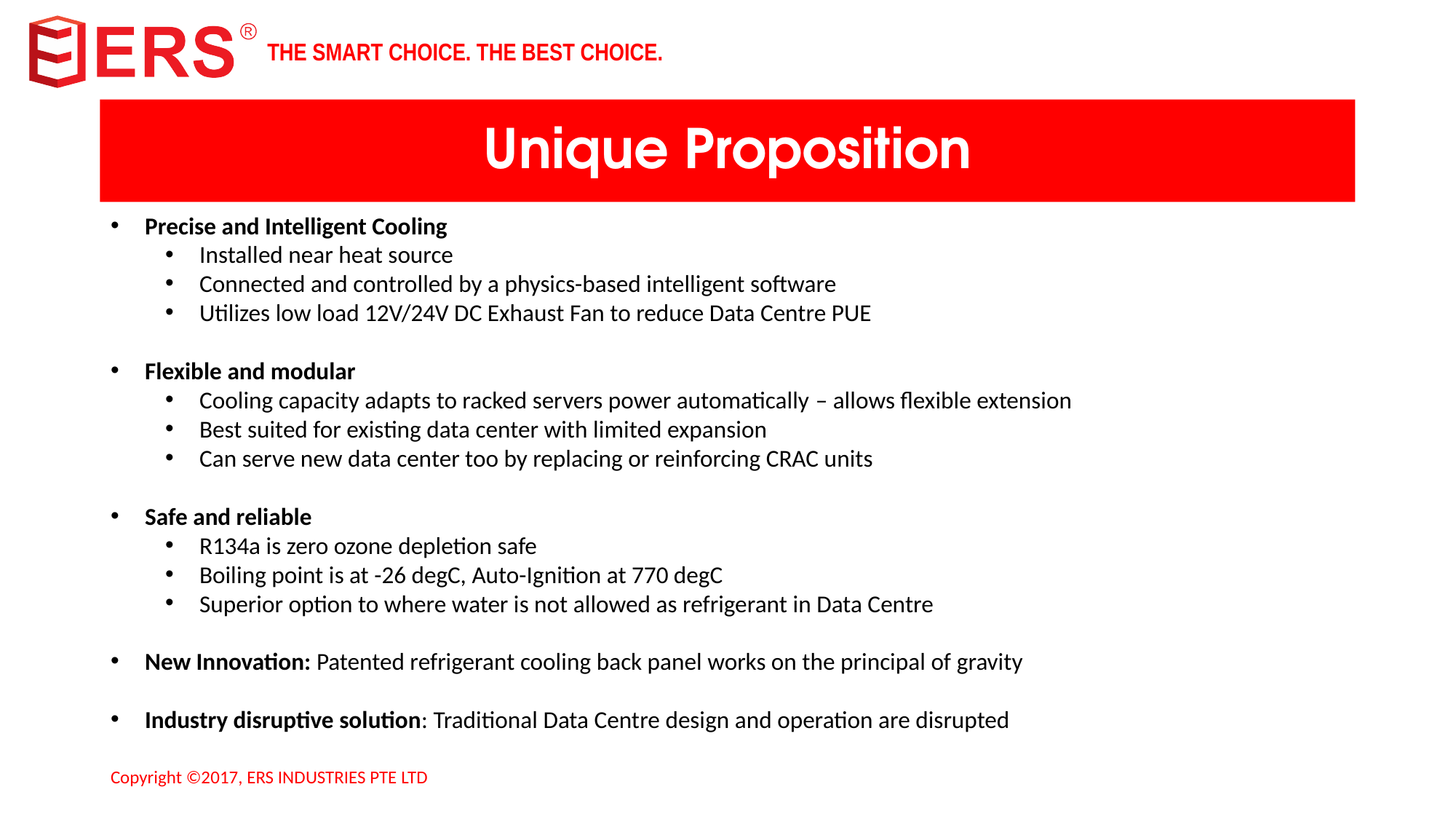

# Unique Proposition
Precise and Intelligent Cooling
Installed near heat source
Connected and controlled by a physics-based intelligent software
Utilizes low load 12V/24V DC Exhaust Fan to reduce Data Centre PUE

Flexible and modular
Cooling capacity adapts to racked servers power automatically – allows flexible extension
Best suited for existing data center with limited expansion
Can serve new data center too by replacing or reinforcing CRAC units

Safe and reliable
R134a is zero ozone depletion safe
Boiling point is at -26 degC, Auto-Ignition at 770 degC
Superior option to where water is not allowed as refrigerant in Data Centre

New Innovation: Patented refrigerant cooling back panel works on the principal of gravity

Industry disruptive solution: Traditional Data Centre design and operation are disrupted
Copyright ©2017, ERS INDUSTRIES PTE LTD